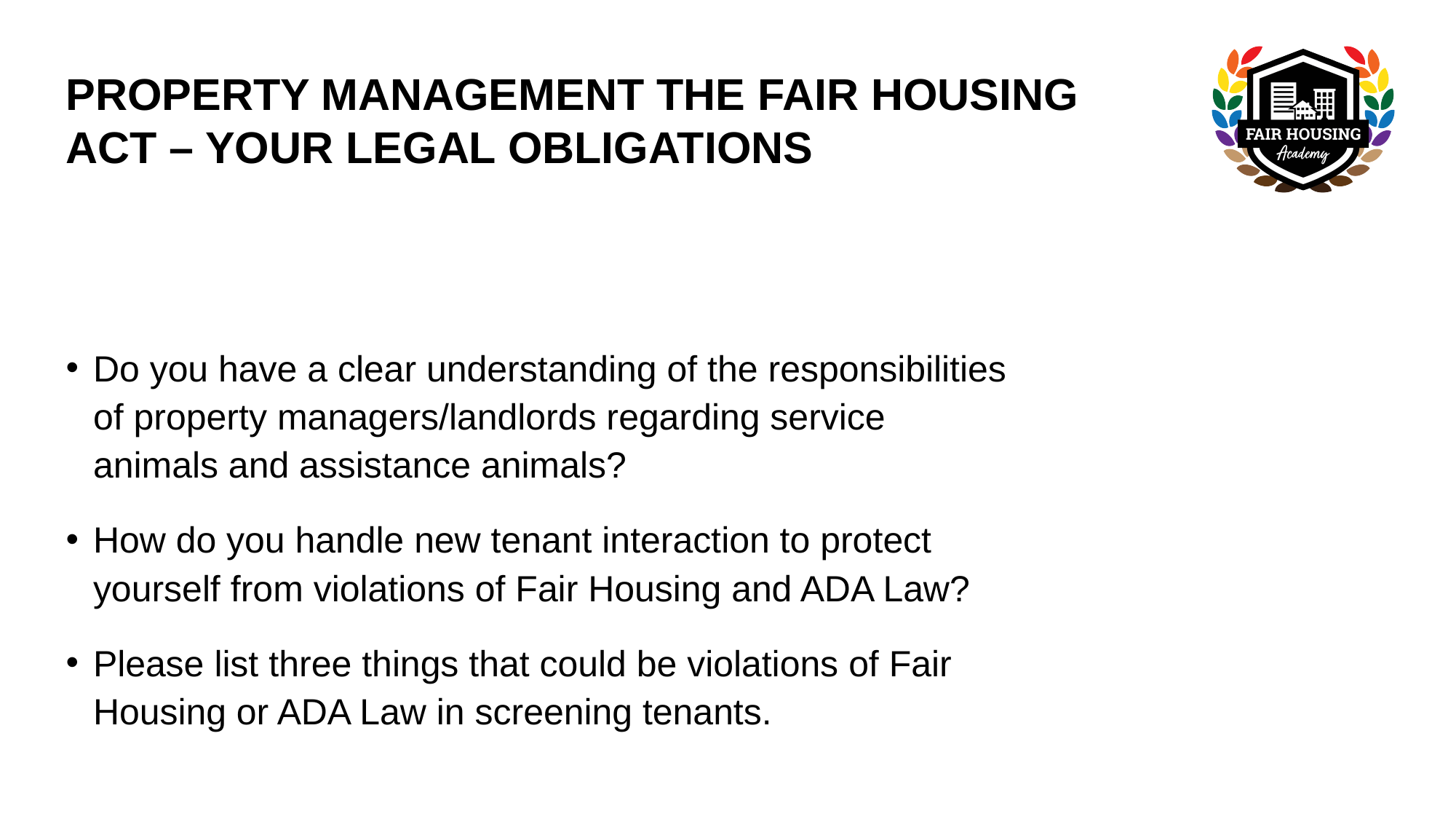

# PROPERTY MANAGEMENT THE FAIR HOUSING ACT – YOUR LEGAL OBLIGATIONS
Do you have a clear understanding of the responsibilities of property managers/landlords regarding service animals and assistance animals?
How do you handle new tenant interaction to protect yourself from violations of Fair Housing and ADA Law?
Please list three things that could be violations of Fair Housing or ADA Law in screening tenants.